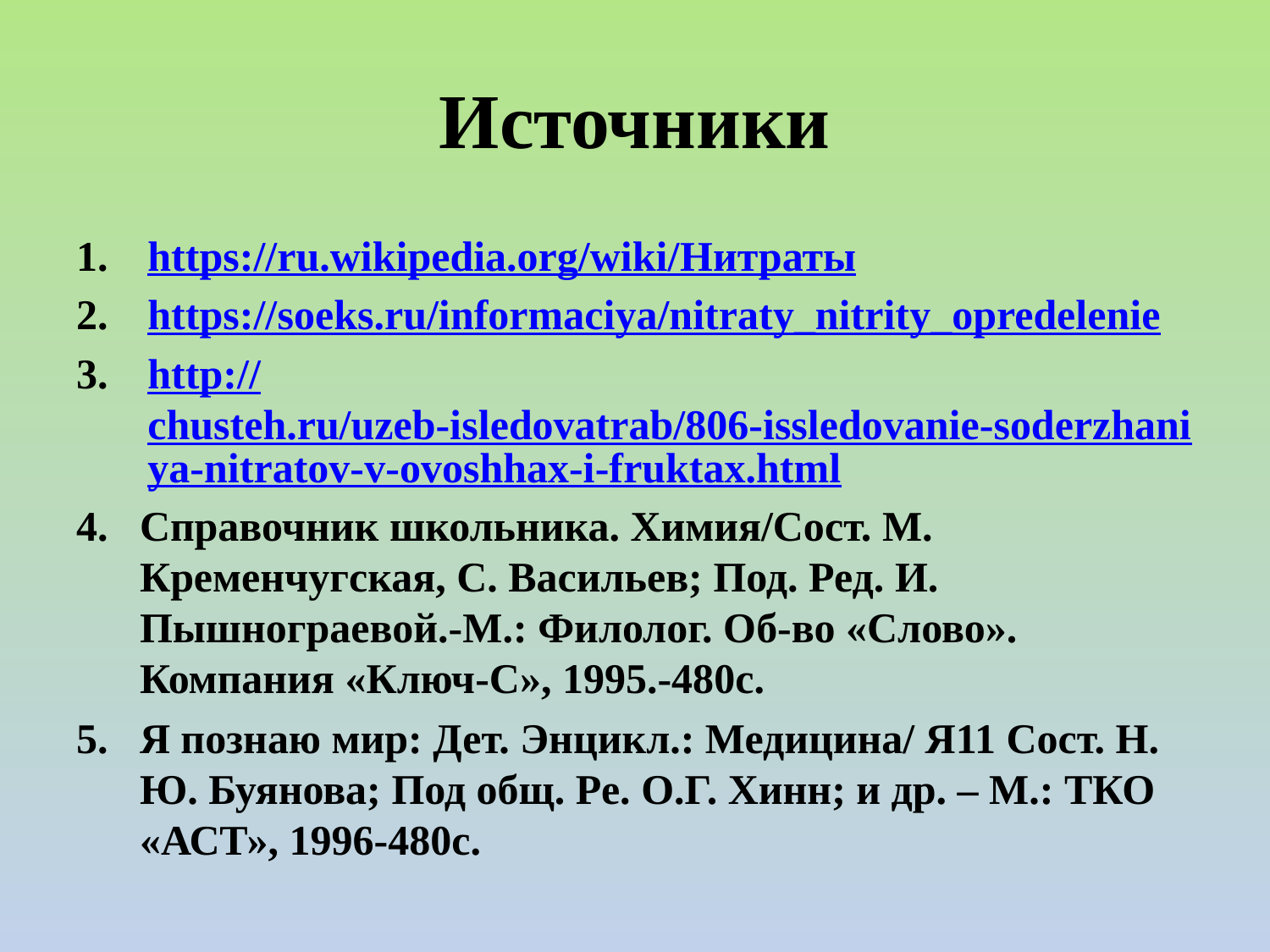

# Источники
https://ru.wikipedia.org/wiki/Нитраты
https://soeks.ru/informaciya/nitraty_nitrity_opredelenie
http://chusteh.ru/uzeb-isledovatrab/806-issledovanie-soderzhaniya-nitratov-v-ovoshhax-i-fruktax.html
Справочник школьника. Химия/Сост. М. Кременчугская, С. Васильев; Под. Ред. И. Пышнограевой.-М.: Филолог. Об-во «Слово». Компания «Ключ-С», 1995.-480с.
Я познаю мир: Дет. Энцикл.: Медицина/ Я11 Сост. Н. Ю. Буянова; Под общ. Ре. О.Г. Хинн; и др. – М.: ТКО «АСТ», 1996-480с.